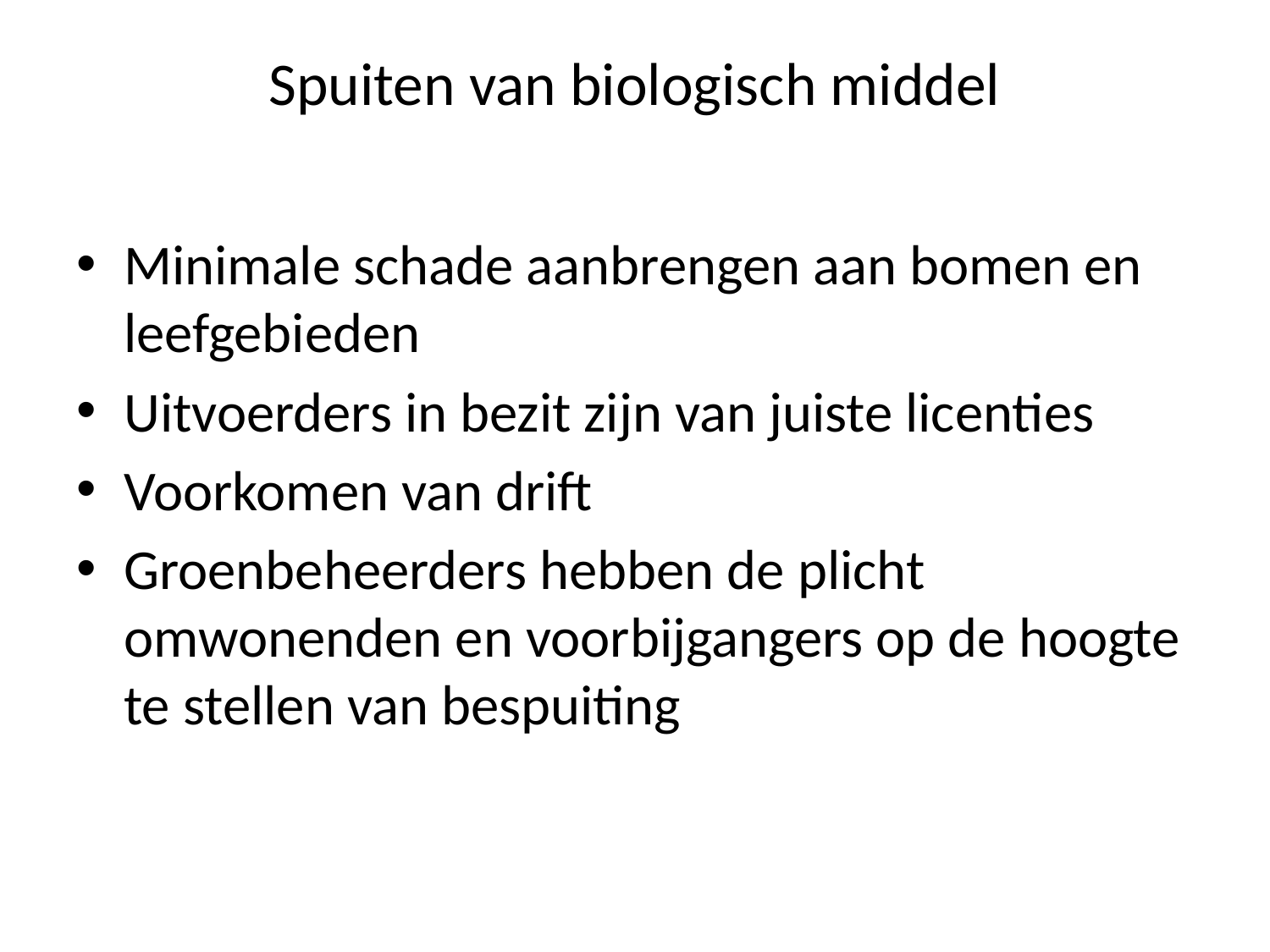

# Spuiten van biologisch middel
Minimale schade aanbrengen aan bomen en leefgebieden
Uitvoerders in bezit zijn van juiste licenties
Voorkomen van drift
Groenbeheerders hebben de plicht omwonenden en voorbijgangers op de hoogte te stellen van bespuiting